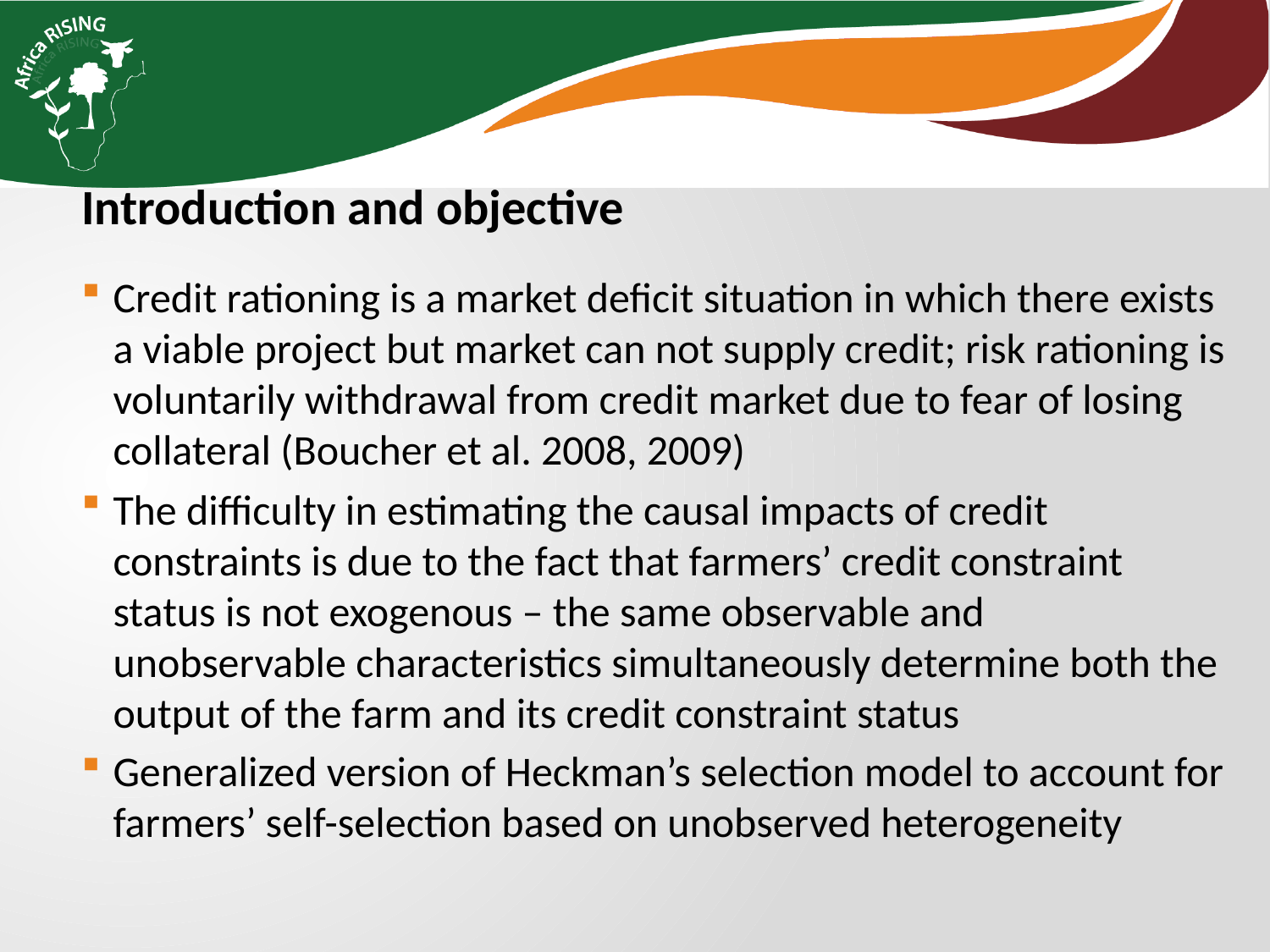

Introduction and objective
Credit rationing is a market deficit situation in which there exists a viable project but market can not supply credit; risk rationing is voluntarily withdrawal from credit market due to fear of losing collateral (Boucher et al. 2008, 2009)
The difficulty in estimating the causal impacts of credit constraints is due to the fact that farmers’ credit constraint status is not exogenous – the same observable and unobservable characteristics simultaneously determine both the output of the farm and its credit constraint status
Generalized version of Heckman’s selection model to account for farmers’ self-selection based on unobserved heterogeneity